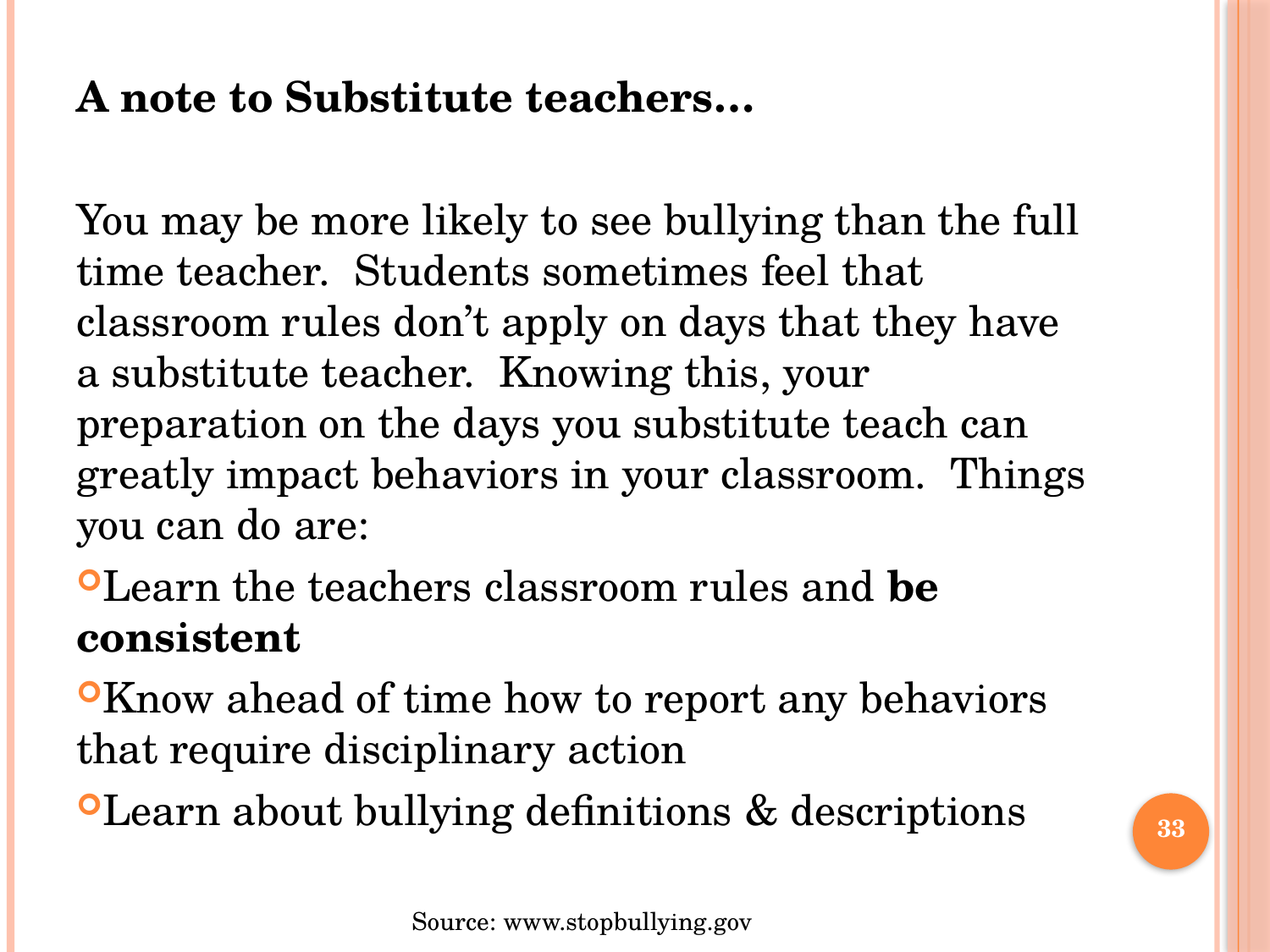

A note to Substitute teachers…

You may be more likely to see bullying than the full time teacher.  Students sometimes feel that classroom rules don’t apply on days that they have a substitute teacher.  Knowing this, your preparation on the days you substitute teach can greatly impact behaviors in your classroom.  Things you can do are:
Learn the teachers classroom rules and be consistent
Know ahead of time how to report any behaviors that require disciplinary action
Learn about bullying definitions & descriptions

Source: www.stopbullying.gov

33